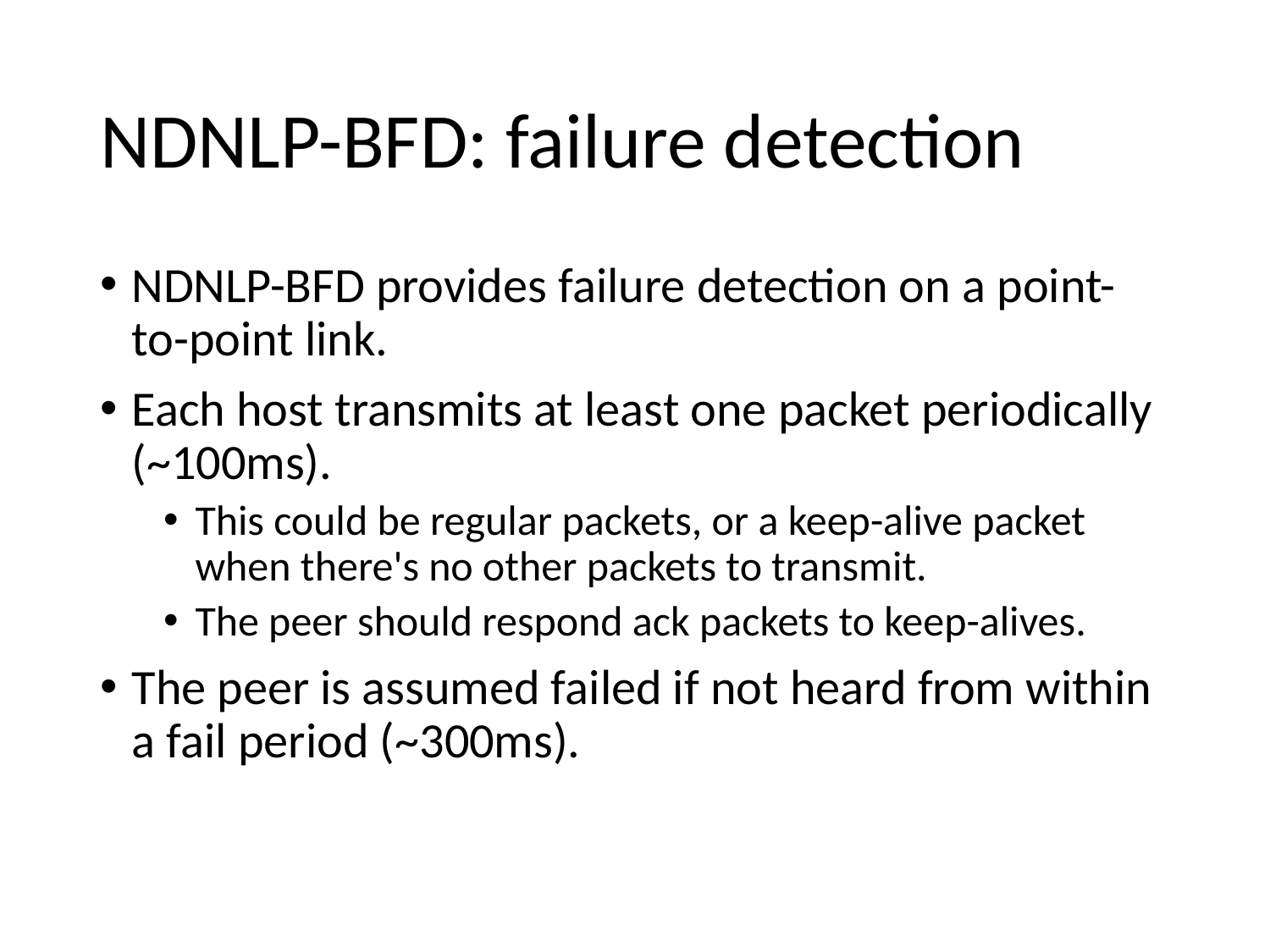

# NDNLP-BFD: failure detection
NDNLP-BFD provides failure detection on a point-to-point link.
Each host transmits at least one packet periodically (~100ms).
This could be regular packets, or a keep-alive packet when there's no other packets to transmit.
The peer should respond ack packets to keep-alives.
The peer is assumed failed if not heard from within a fail period (~300ms).